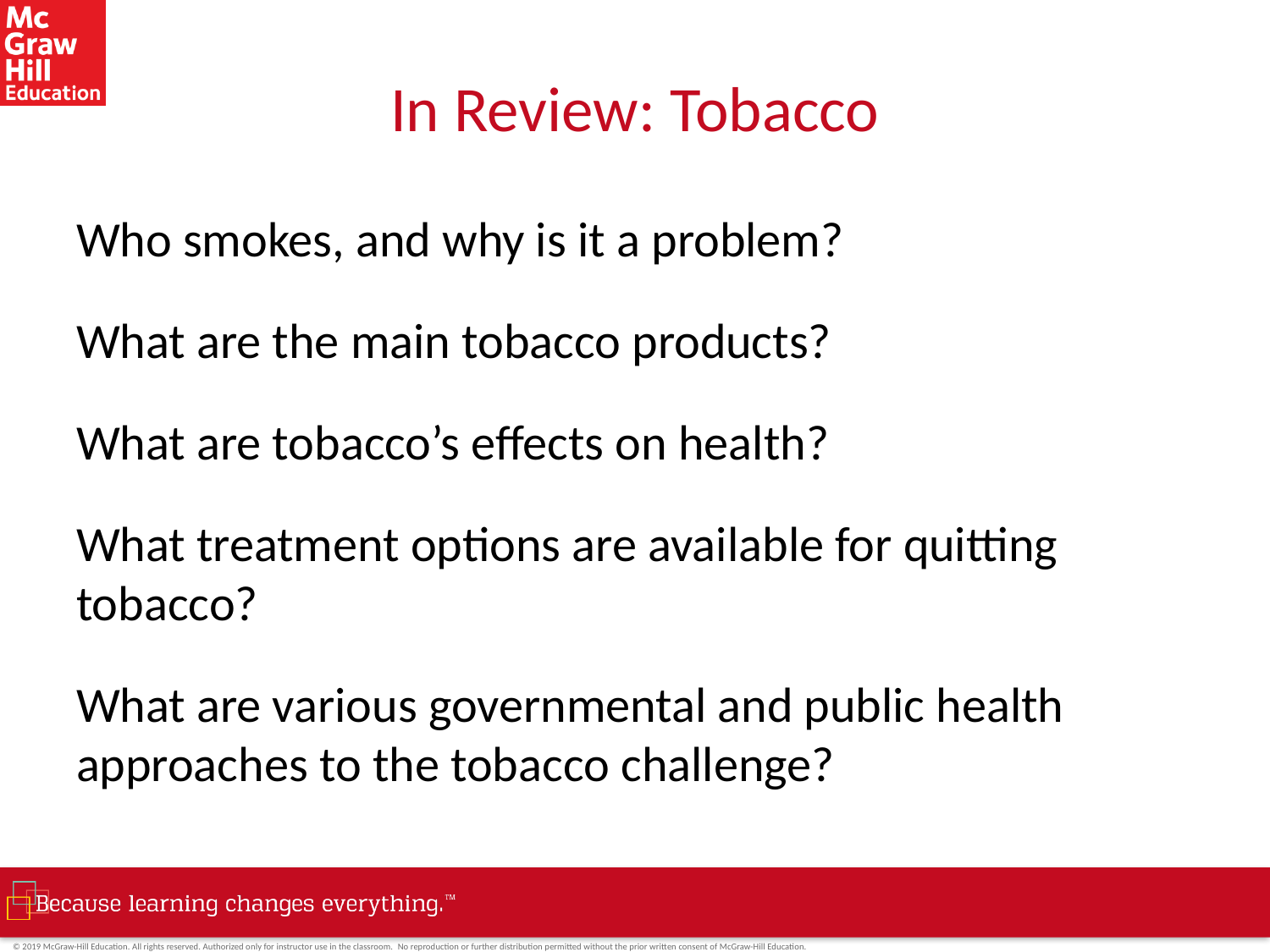

# In Review: Tobacco
Who smokes, and why is it a problem?
What are the main tobacco products?
What are tobacco’s effects on health?
What treatment options are available for quitting tobacco?
What are various governmental and public health approaches to the tobacco challenge?